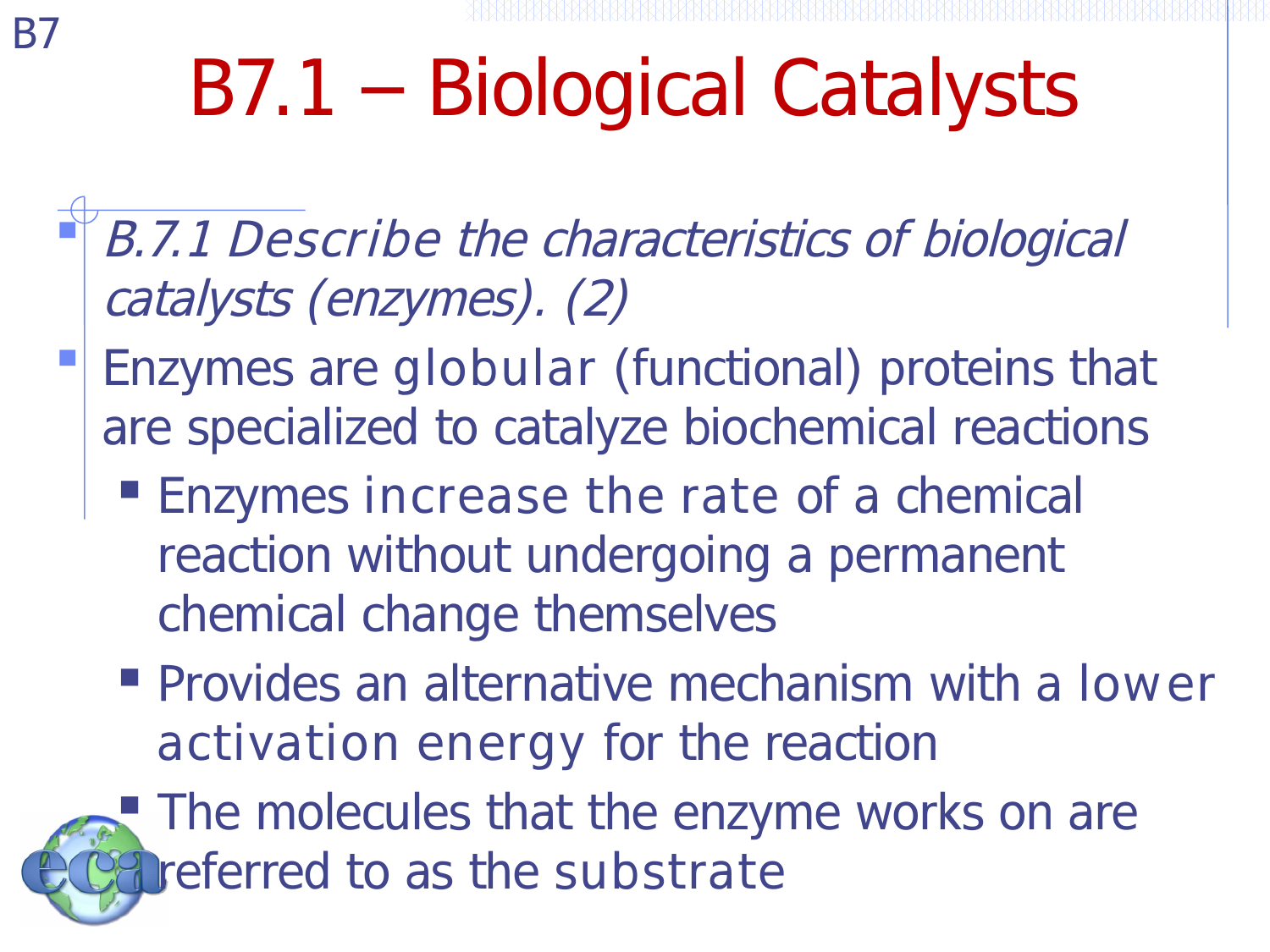

# B7.1 – Biological Catalysts
B.7.1 Describe the characteristics of biological catalysts (enzymes). (2)
Enzymes are globular (functional) proteins that are specialized to catalyze biochemical reactions
Enzymes increase the rate of a chemical reaction without undergoing a permanent chemical change themselves
Provides an alternative mechanism with a lower activation energy for the reaction
The molecules that the enzyme works on are referred to as the substrate